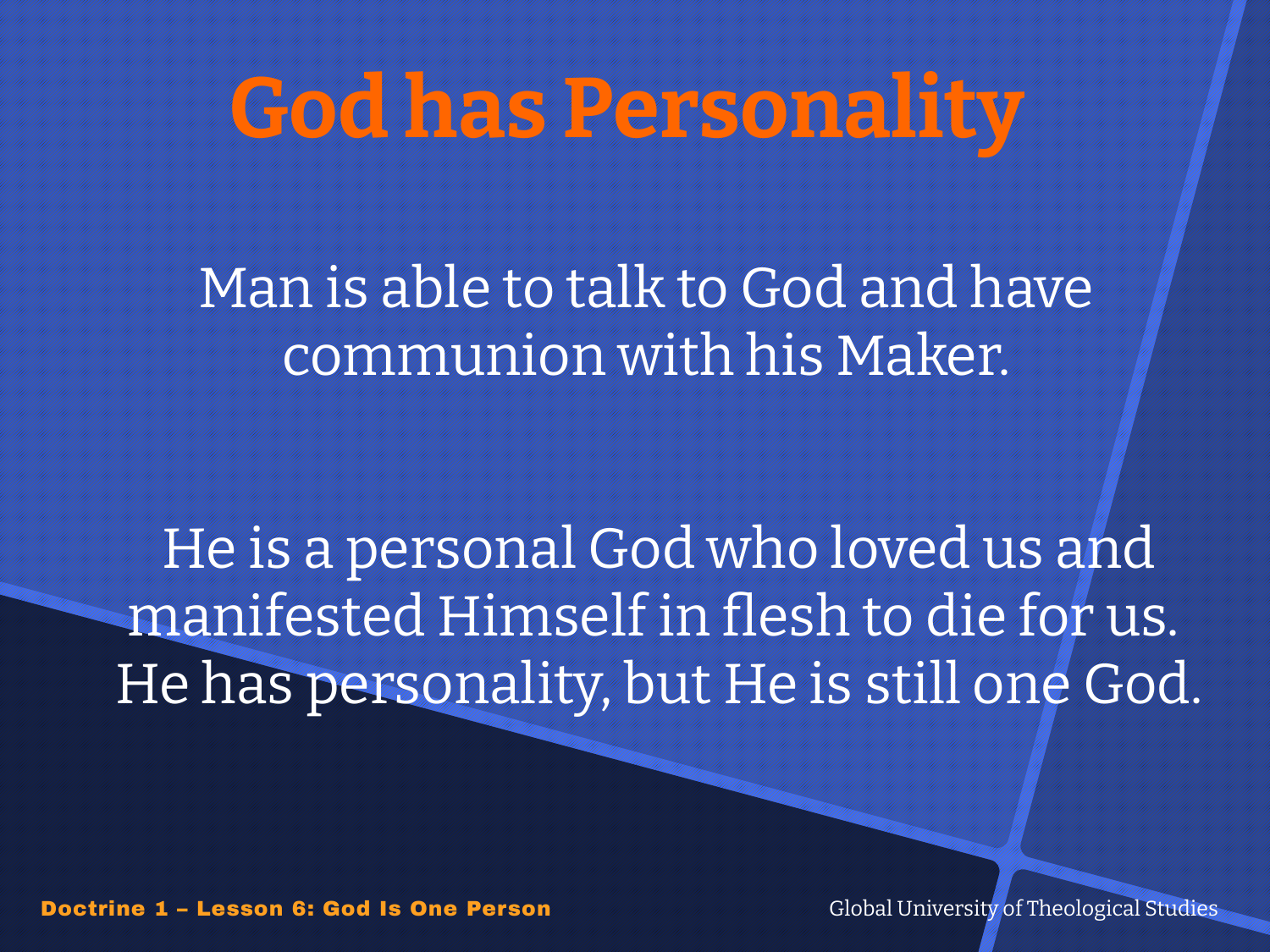

God has Personality
Man is able to talk to God and have communion with his Maker.
He is a personal God who loved us and manifested Himself in flesh to die for us.  He has personality, but He is still one God.
Doctrine 1 – Lesson 6: God Is One Person                                   Global University of Theological Studies